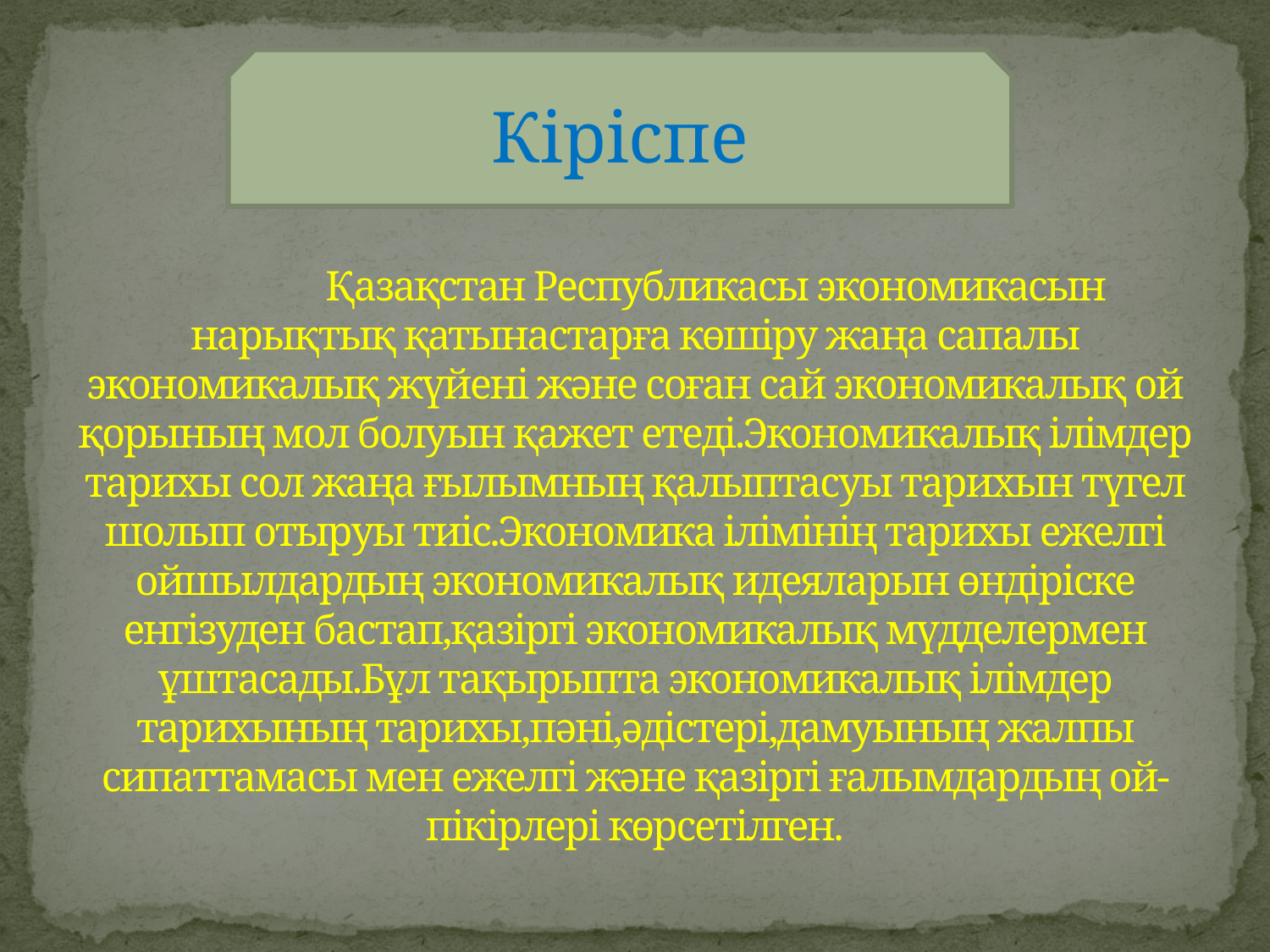

Кіріспе
# Қазақстан Республикасы экономикасын нарықтық қатынастарға көшіру жаңа сапалы экономикалық жүйені және соған сай экономикалық ой қорының мол болуын қажет етеді.Экономикалық ілімдер тарихы сол жаңа ғылымның қалыптасуы тарихын түгел шолып отыруы тиіс.Экономика ілімінің тарихы ежелгі ойшылдардың экономикалық идеяларын өндіріске енгізуден бастап,қазіргі экономикалық мүдделермен ұштасады.Бұл тақырыпта экономикалық ілімдер тарихының тарихы,пәні,әдістері,дамуының жалпы сипаттамасы мен ежелгі және қазіргі ғалымдардың ой-пікірлері көрсетілген.